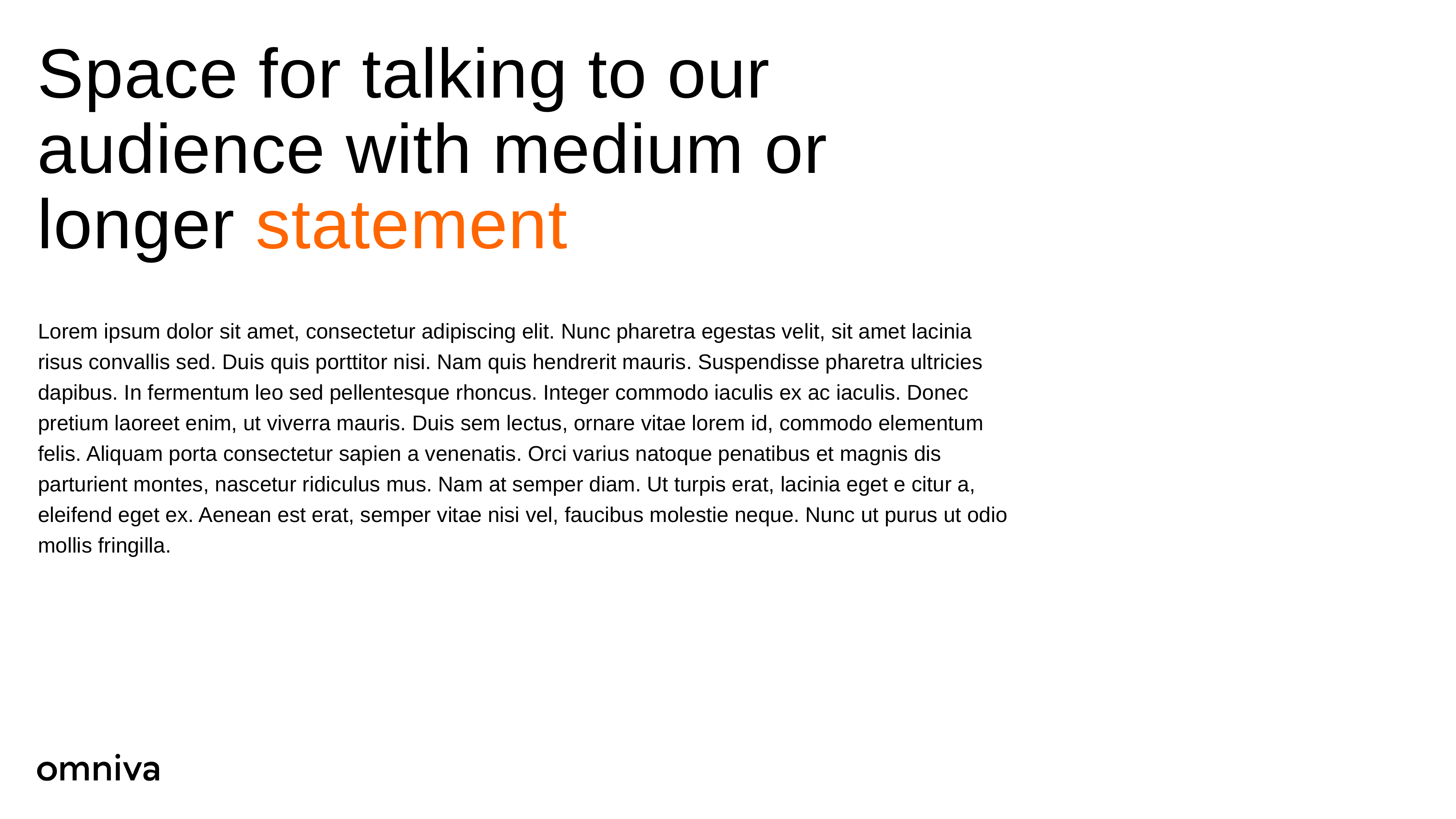

Space for talking to our audience with medium or longer statement
Lorem ipsum dolor sit amet, consectetur adipiscing elit. Nunc pharetra egestas velit, sit amet lacinia risus convallis sed. Duis quis porttitor nisi. Nam quis hendrerit mauris. Suspendisse pharetra ultricies dapibus. In fermentum leo sed pellentesque rhoncus. Integer commodo iaculis ex ac iaculis. Donec pretium laoreet enim, ut viverra mauris. Duis sem lectus, ornare vitae lorem id, commodo elementum felis. Aliquam porta consectetur sapien a venenatis. Orci varius natoque penatibus et magnis dis parturient montes, nascetur ridiculus mus. Nam at semper diam. Ut turpis erat, lacinia eget e citur a, eleifend eget ex. Aenean est erat, semper vitae nisi vel, faucibus molestie neque. Nunc ut purus ut odio mollis fringilla.